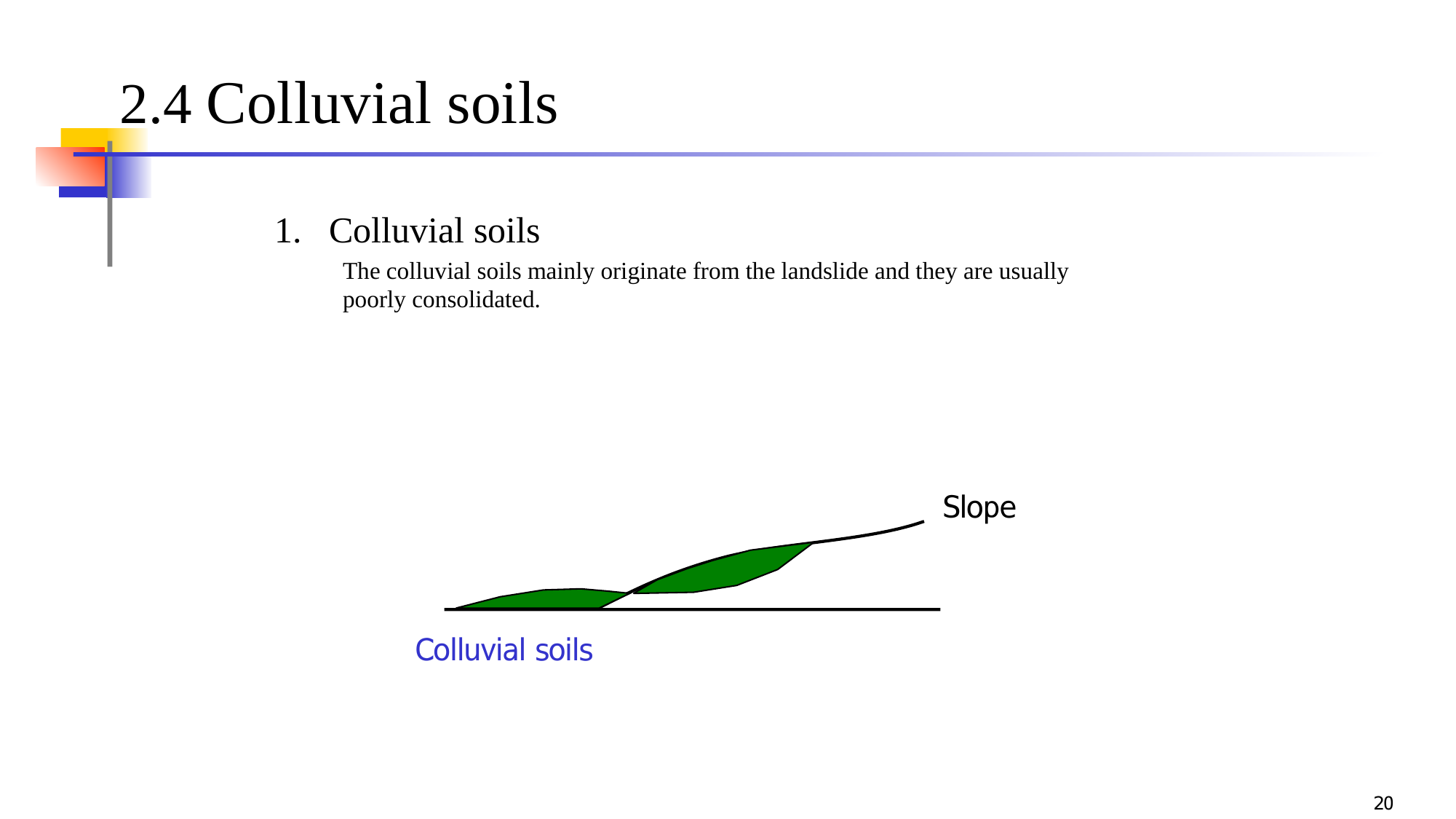

# 2.4 Colluvial soils
Colluvial soils
The colluvial soils mainly originate from the landslide and they are usually poorly consolidated.
Slope

Colluvial soils